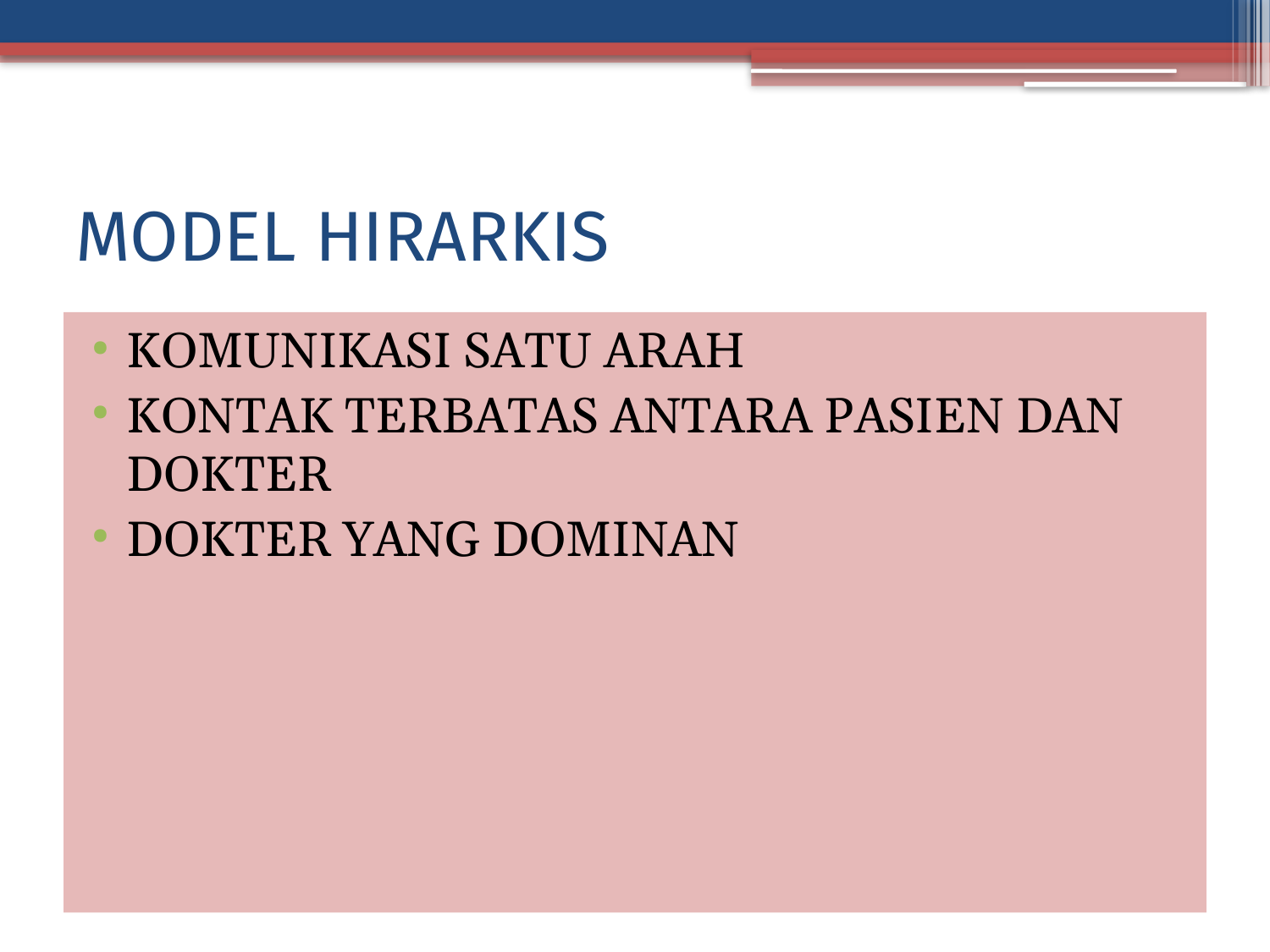

# MODEL HIRARKIS
KOMUNIKASI SATU ARAH
KONTAK TERBATAS ANTARA PASIEN DAN DOKTER
DOKTER YANG DOMINAN